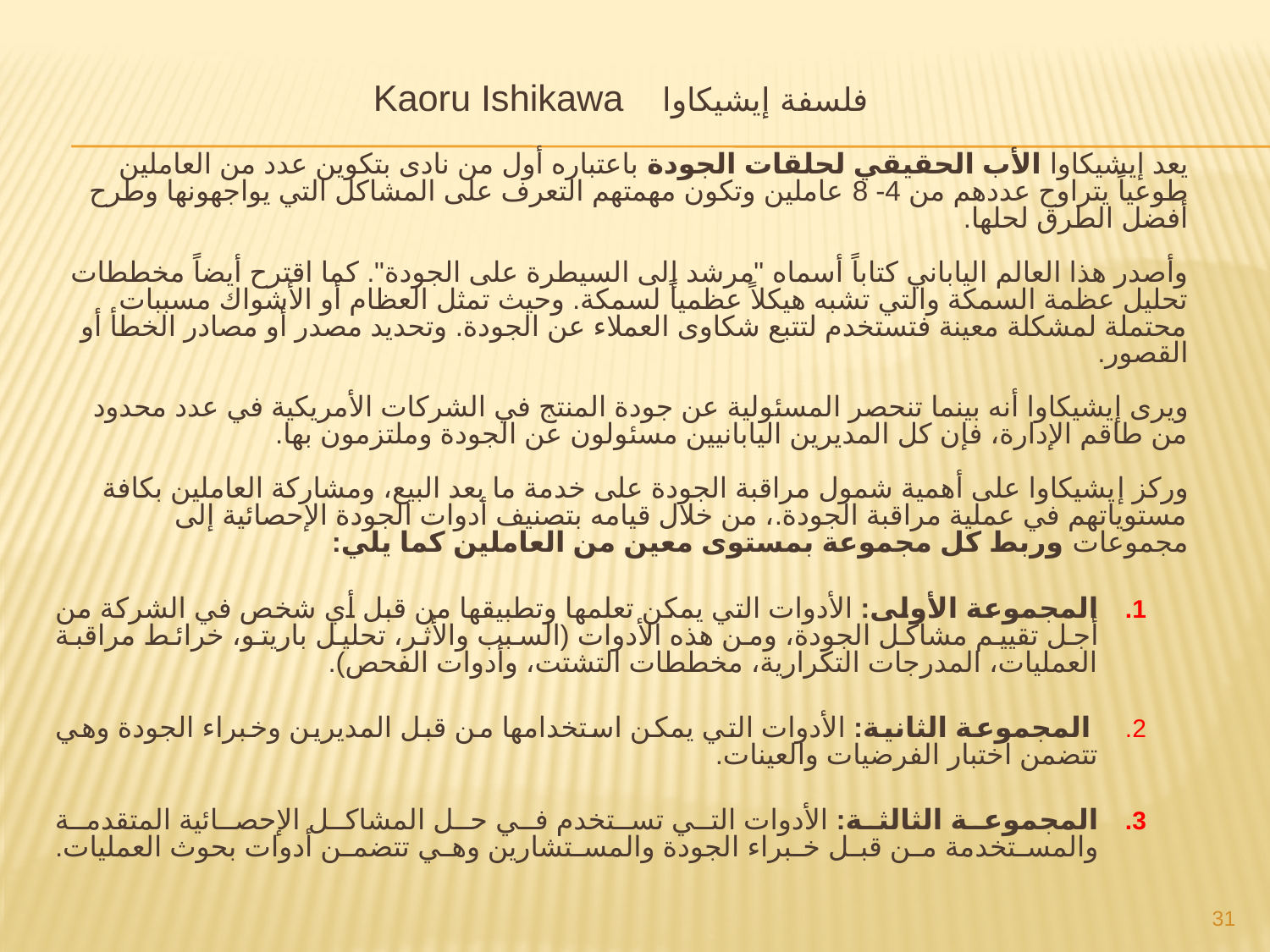

فلسفة إيشيكاوا   Kaoru Ishikawa
		يعد إيشيكاوا الأب الحقيقي لحلقات الجودة باعتباره أول من نادى بتكوين عدد من العاملين طوعياً يتراوح عددهم من 4- 8 عاملين وتكون مهمتهم التعرف على المشاكل التي يواجهونها وطرح أفضل الطرق لحلها.
وأصدر هذا العالم الياباني كتاباً أسماه "مرشد إلى السيطرة على الجودة". كما اقترح أيضاً مخططات تحليل عظمة السمكة والتي تشبه هيكلاً عظمياً لسمكة. وحيث تمثل العظام أو الأشواك مسببات محتملة لمشكلة معينة فتستخدم لتتبع شكاوى العملاء عن الجودة. وتحديد مصدر أو مصادر الخطأ أو القصور.
ويرى إيشيكاوا أنه بينما تنحصر المسئولية عن جودة المنتج في الشركات الأمريكية في عدد محدود من طاقم الإدارة، فإن كل المديرين اليابانيين مسئولون عن الجودة وملتزمون بها.
وركز إيشيكاوا على أهمية شمول مراقبة الجودة على خدمة ما بعد البيع، ومشاركة العاملين بكافة مستوياتهم في عملية مراقبة الجودة.، من خلال قيامه بتصنيف أدوات الجودة الإحصائية إلى مجموعات وربط كل مجموعة بمستوى معين من العاملين كما يلي:
المجموعة الأولى: الأدوات التي يمكن تعلمها وتطبيقها من قبل أي شخص في الشركة من أجل تقييم مشاكل الجودة، ومن هذه الأدوات (السبب والأثر، تحليل باريتو، خرائط مراقبة العمليات، المدرجات التكرارية، مخططات التشتت، وأدوات الفحص).

 المجموعة الثانية: الأدوات التي يمكن استخدامها من قبل المديرين وخبراء الجودة وهي تتضمن اختبار الفرضيات والعينات.

المجموعة الثالثة: الأدوات التي تستخدم في حل المشاكل الإحصائية المتقدمة والمستخدمة من قبل خبراء الجودة والمستشارين وهي تتضمن أدوات بحوث العمليات.
31